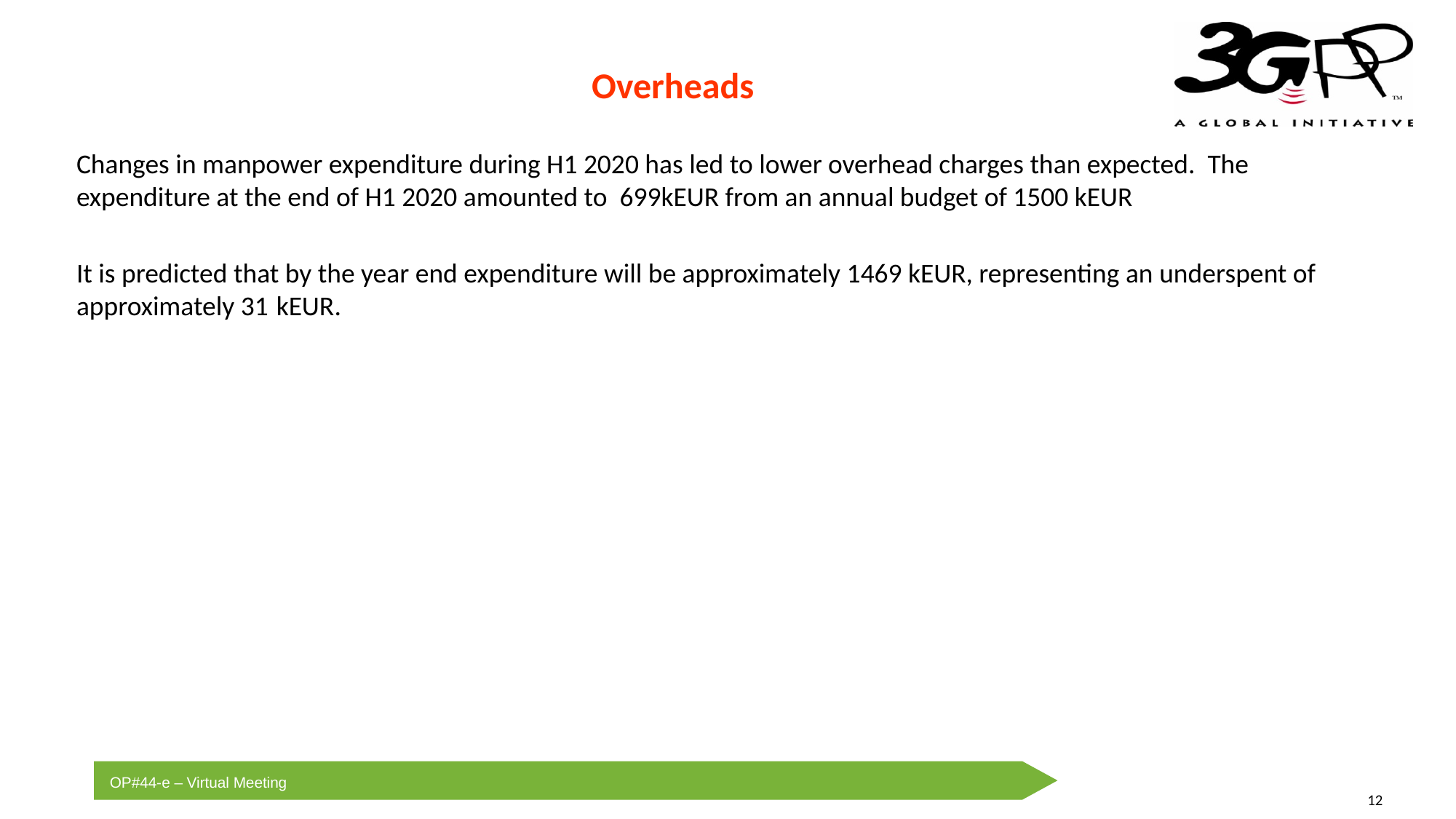

# Overheads
Changes in manpower expenditure during H1 2020 has led to lower overhead charges than expected.  The expenditure at the end of H1 2020 amounted to  699kEUR from an annual budget of 1500 kEUR

It is predicted that by the year end expenditure will be approximately 1469 kEUR, representing an underspent of approximately 31 kEUR.